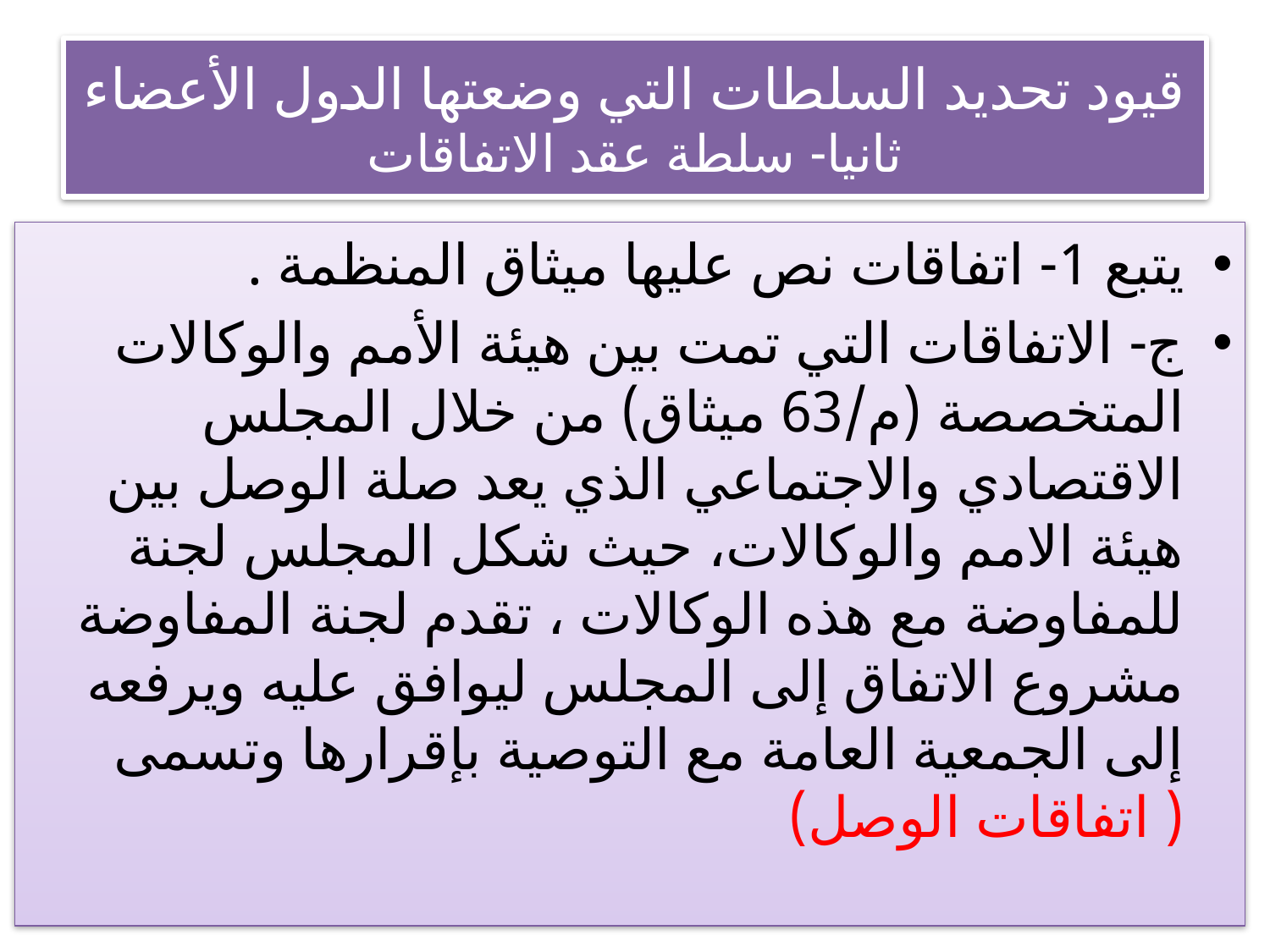

# قيود تحديد السلطات التي وضعتها الدول الأعضاء ثانيا- سلطة عقد الاتفاقات
يتبع 1- اتفاقات نص عليها ميثاق المنظمة .
ج- الاتفاقات التي تمت بين هيئة الأمم والوكالات المتخصصة (م/63 ميثاق) من خلال المجلس الاقتصادي والاجتماعي الذي يعد صلة الوصل بين هيئة الامم والوكالات، حيث شكل المجلس لجنة للمفاوضة مع هذه الوكالات ، تقدم لجنة المفاوضة مشروع الاتفاق إلى المجلس ليوافق عليه ويرفعه إلى الجمعية العامة مع التوصية بإقرارها وتسمى ( اتفاقات الوصل)